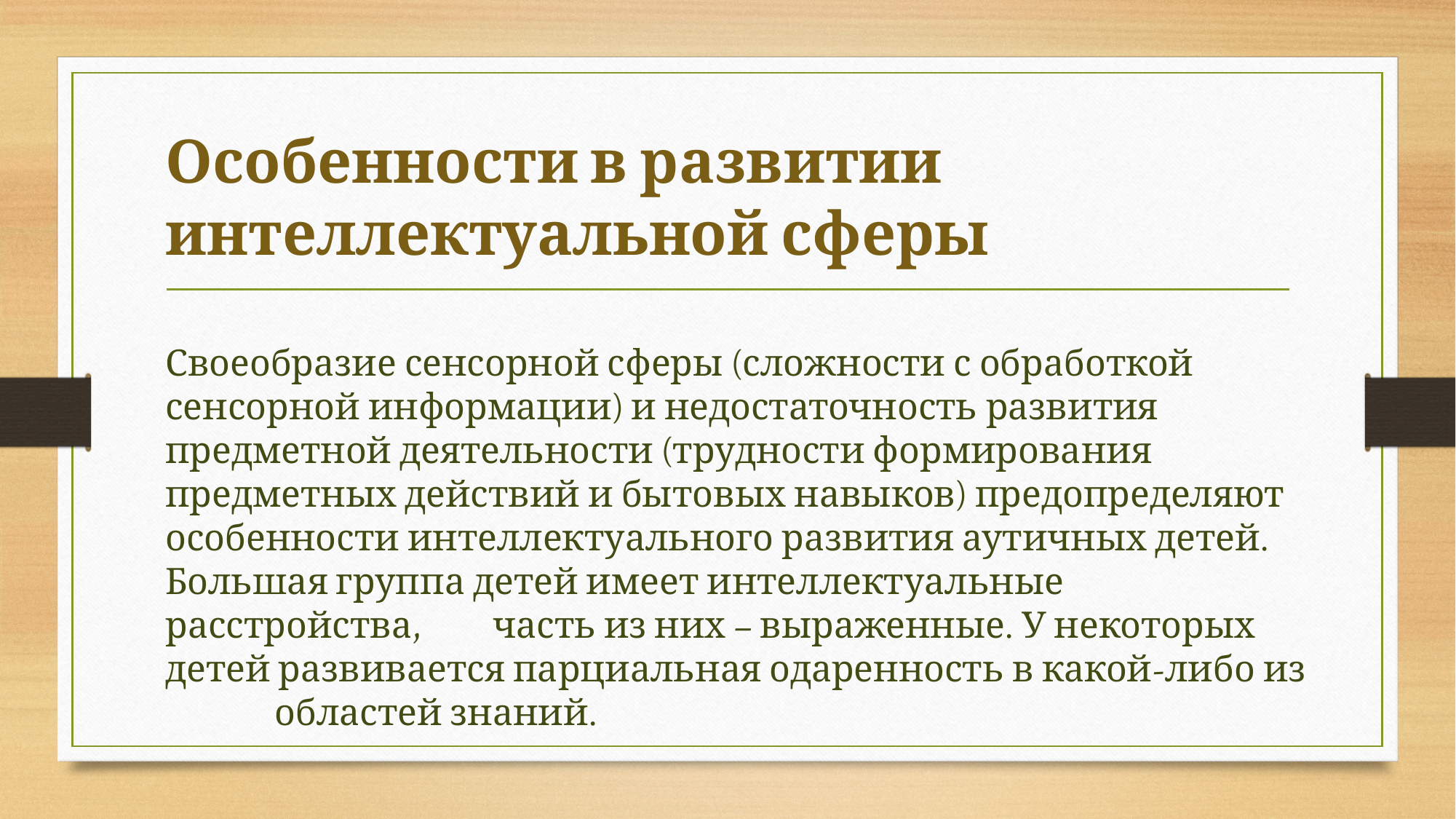

# Особенности в развитии интеллектуальной сферы
Своеобразие сенсорной сферы (сложности с обработкой сенсорной информации) и недостаточность развития предметной деятельности (трудности формирования предметных действий и бытовых навыков) предопределяют особенности интеллектуального развития аутичных детей. Большая группа детей имеет интеллектуальные расстройства,	часть из них – выраженные. У некоторых детей развивается парциальная одаренность в какой-либо из	областей знаний.